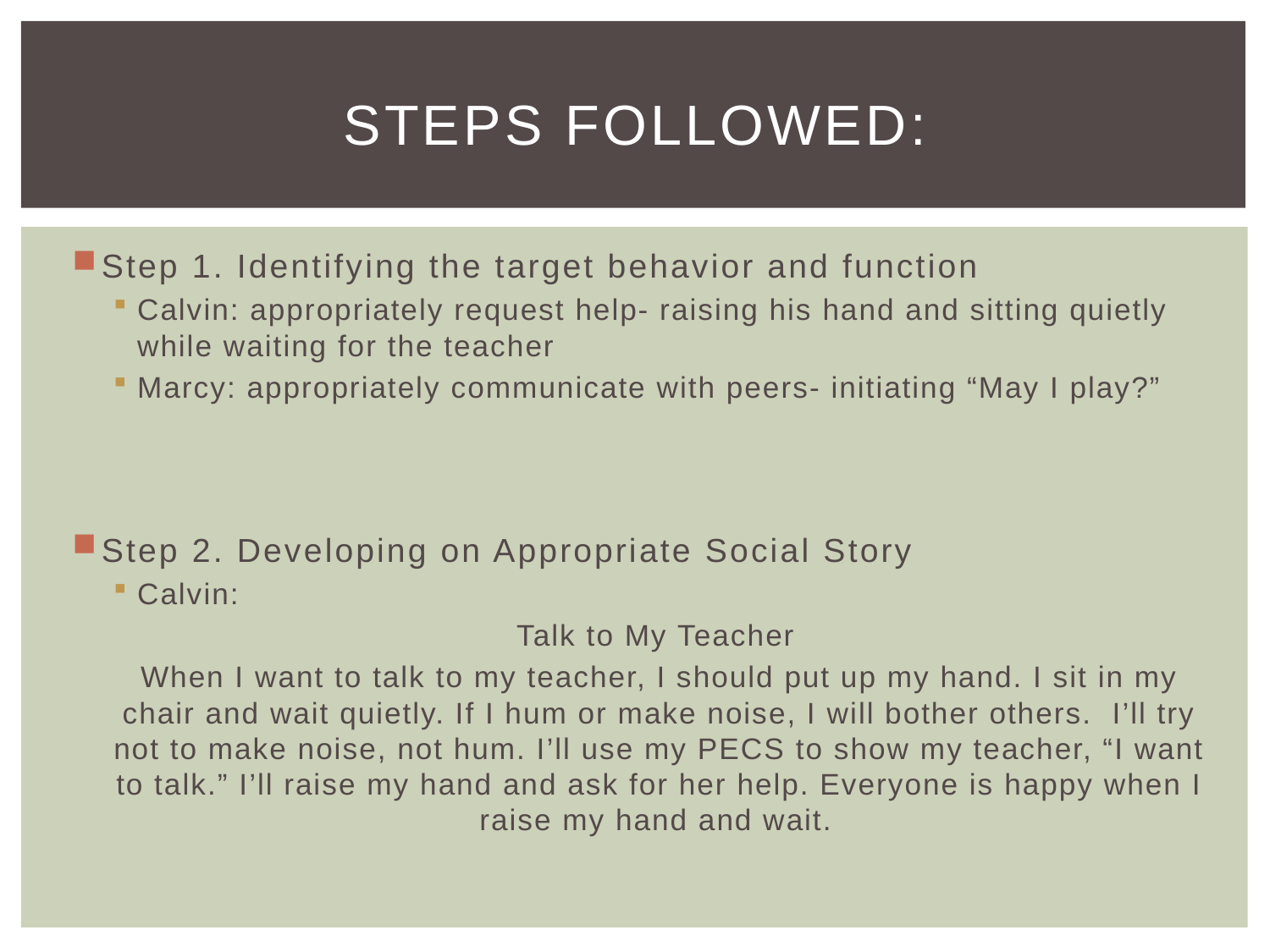

# Steps followed:
Step 1. Identifying the target behavior and function
Calvin: appropriately request help- raising his hand and sitting quietly while waiting for the teacher
Marcy: appropriately communicate with peers- initiating “May I play?”

Step 2. Developing on Appropriate Social Story
Calvin:
Talk to My Teacher
When I want to talk to my teacher, I should put up my hand. I sit in my chair and wait quietly. If I hum or make noise, I will bother others.  I’ll try not to make noise, not hum. I’ll use my PECS to show my teacher, “I want to talk.” I’ll raise my hand and ask for her help. Everyone is happy when I raise my hand and wait.